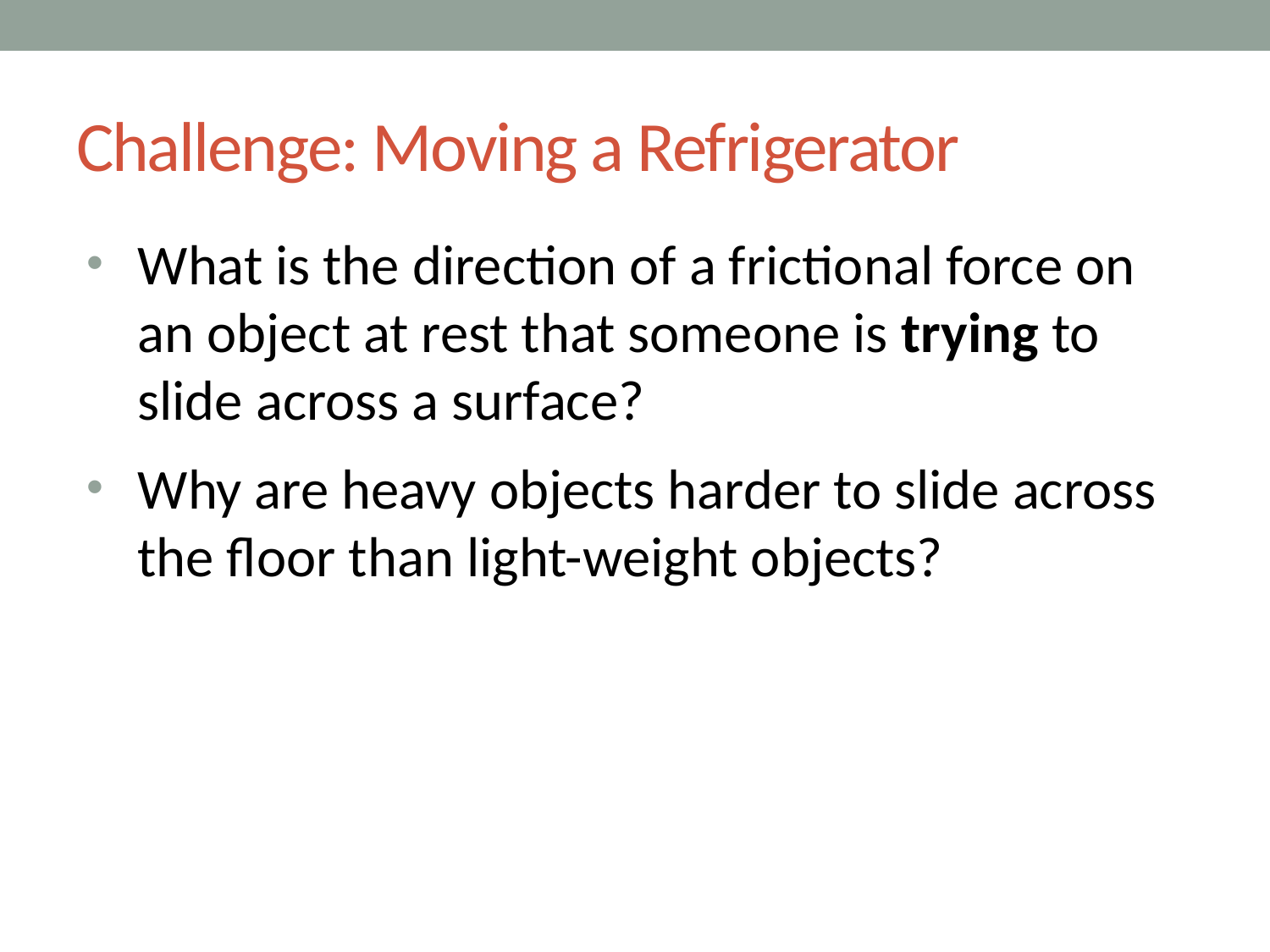

# Challenge: Moving a Refrigerator
What is the direction of a frictional force on an object at rest that someone is trying to slide across a surface?
Why are heavy objects harder to slide across the floor than light-weight objects?